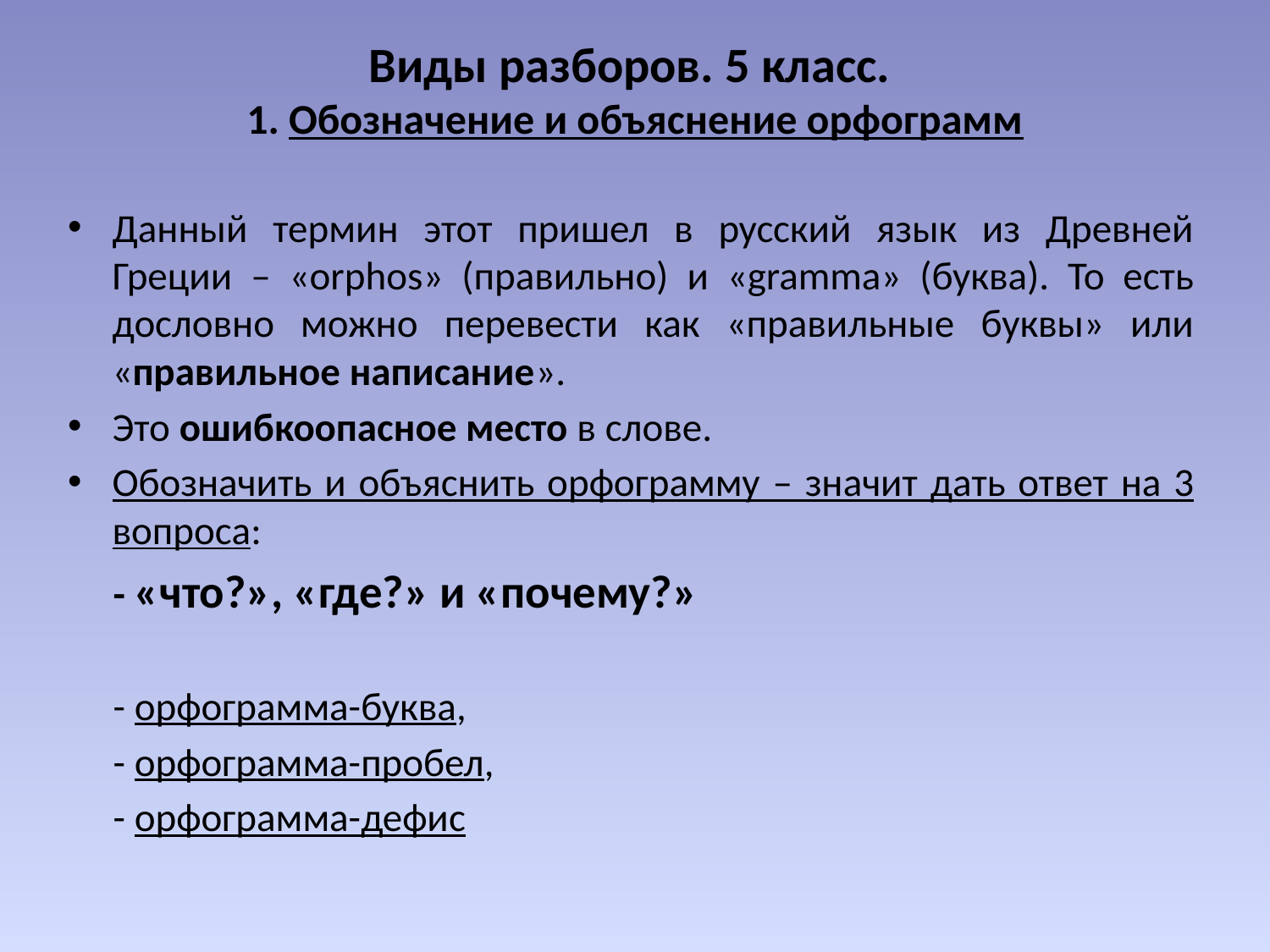

# Виды разборов. 5 класс. 1. Обозначение и объяснение орфограмм
Данный термин этот пришел в русский язык из Древней Греции – «orphos» (правильно) и «gramma» (буква). То есть дословно можно перевести как «правильные буквы» или «правильное написание».
Это ошибкоопасное место в слове.
Обозначить и объяснить орфограмму – значит дать ответ на 3 вопроса:
     - «что?», «где?» и «почему?»

     - орфограмма-буква,
     - орфограмма-пробел,
     - орфограмма-дефис